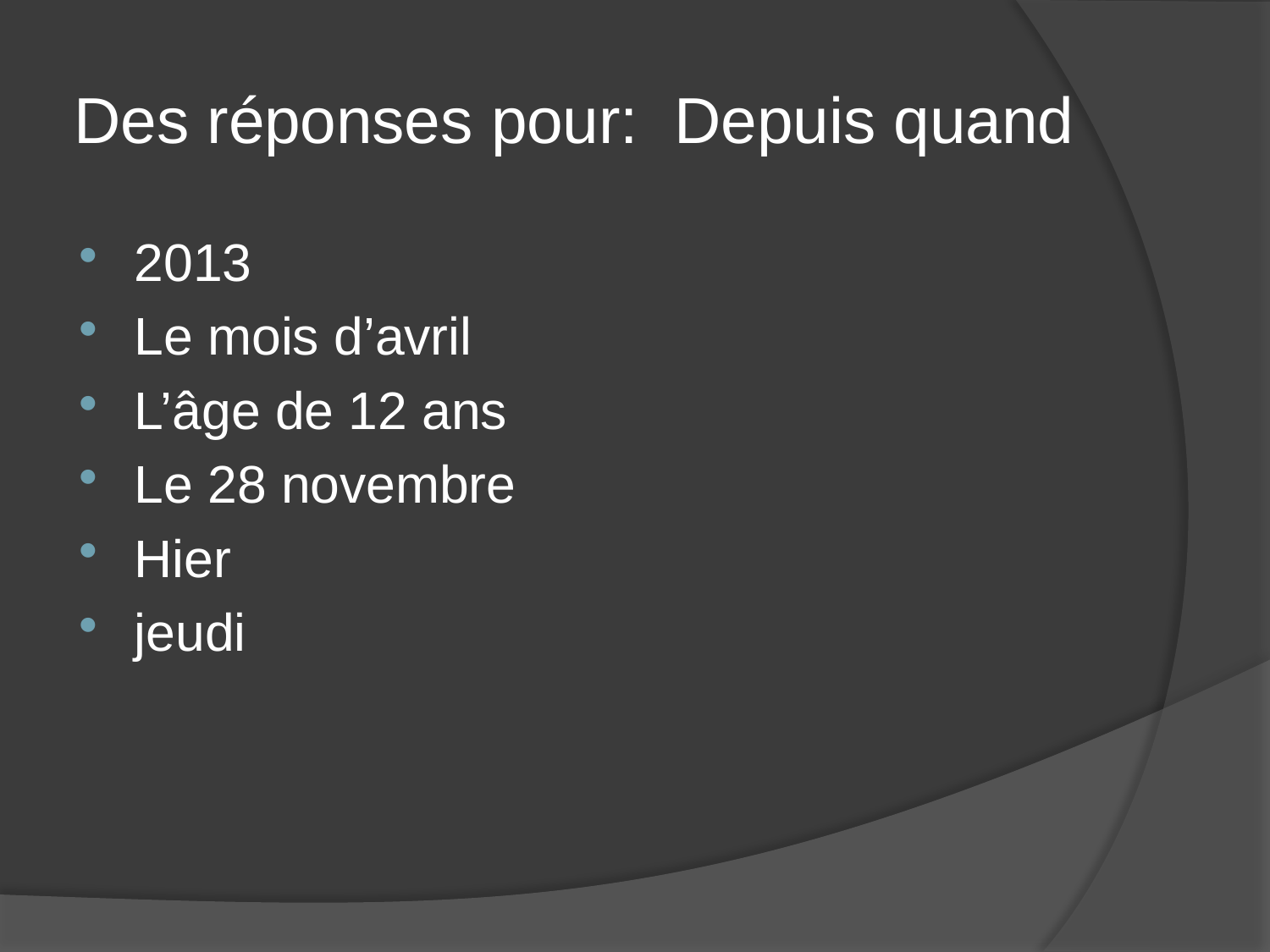

# Des réponses pour:  Depuis quand
2013
Le mois d’avril
L’âge de 12 ans
Le 28 novembre
Hier
jeudi